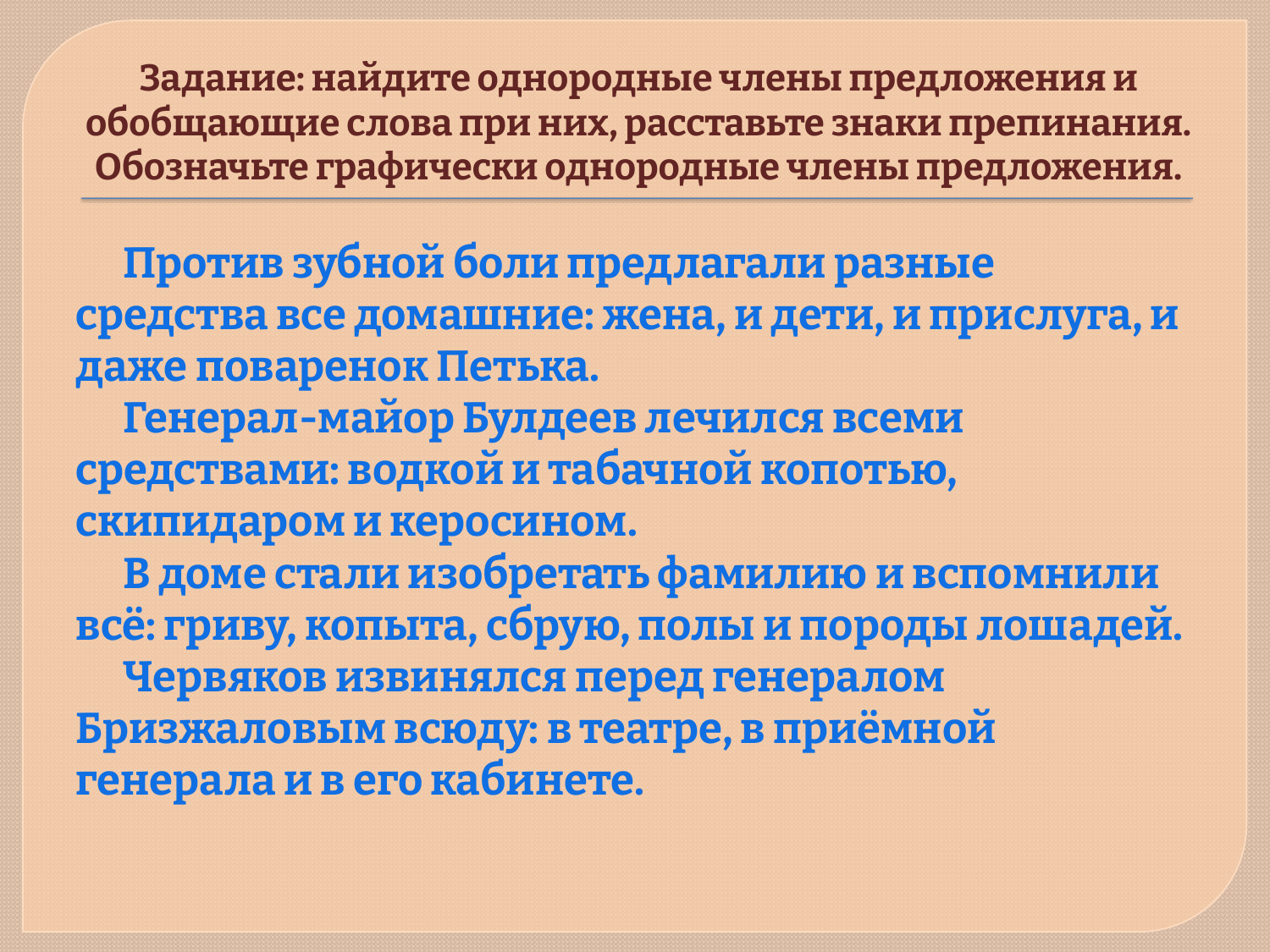

# Задание: найдите однородные члены предложения и обобщающие слова при них, расставьте знаки препинания. Обозначьте графически однородные члены предложения.
Против зубной боли предлагали разные средства все домашние: жена, и дети, и прислуга, и даже поваренок Петька.
Генерал-майор Булдеев лечился всеми средствами: водкой и табачной копотью, скипидаром и керосином.
В доме стали изобретать фамилию и вспомнили всё: гриву, копыта, сбрую, полы и породы лошадей.
Червяков извинялся перед генералом Бризжаловым всюду: в театре, в приёмной генерала и в его кабинете.